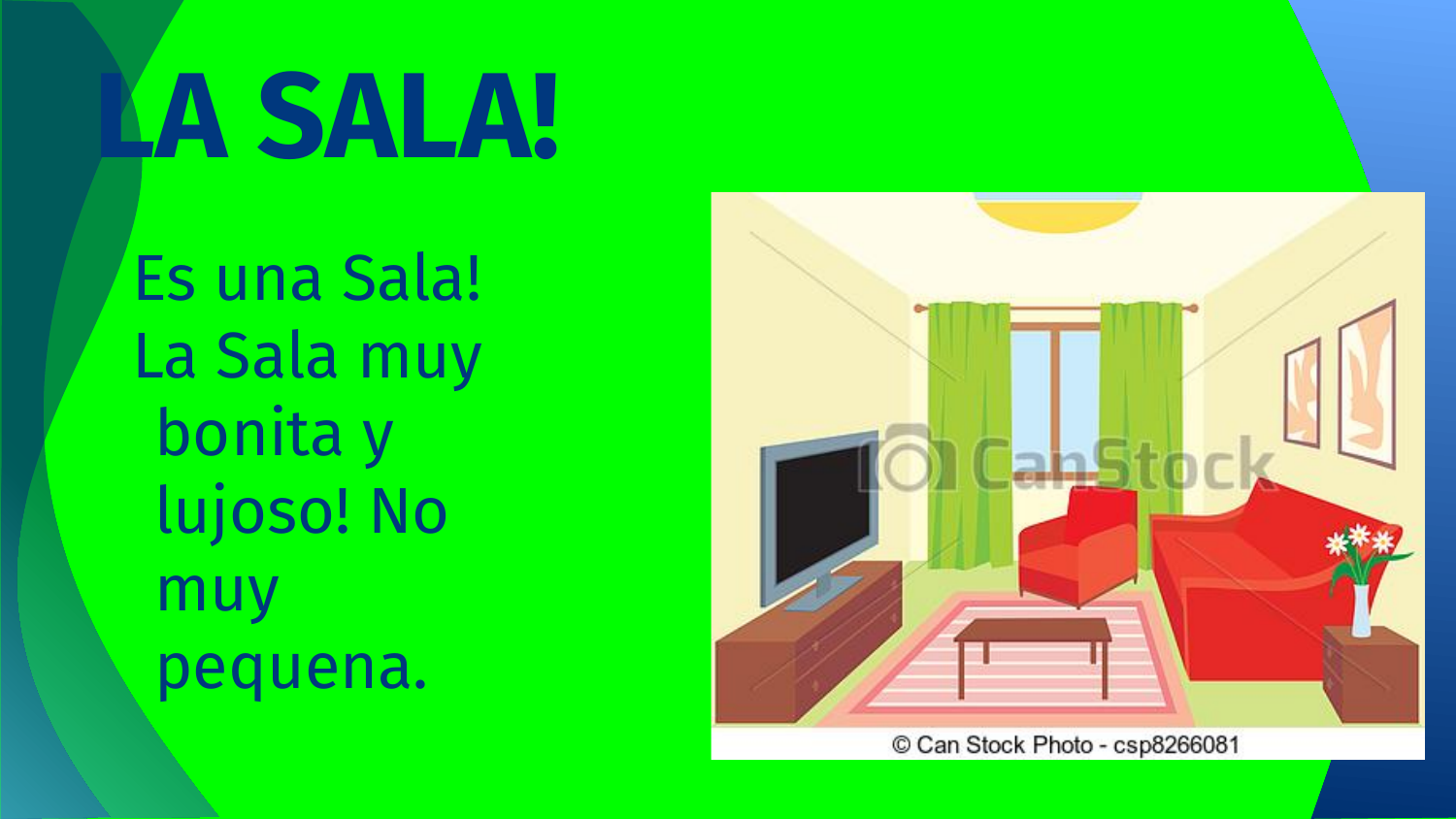

# LA SALA!

Es una Sala!
La Sala muy bonita y lujoso! No muy pequena.